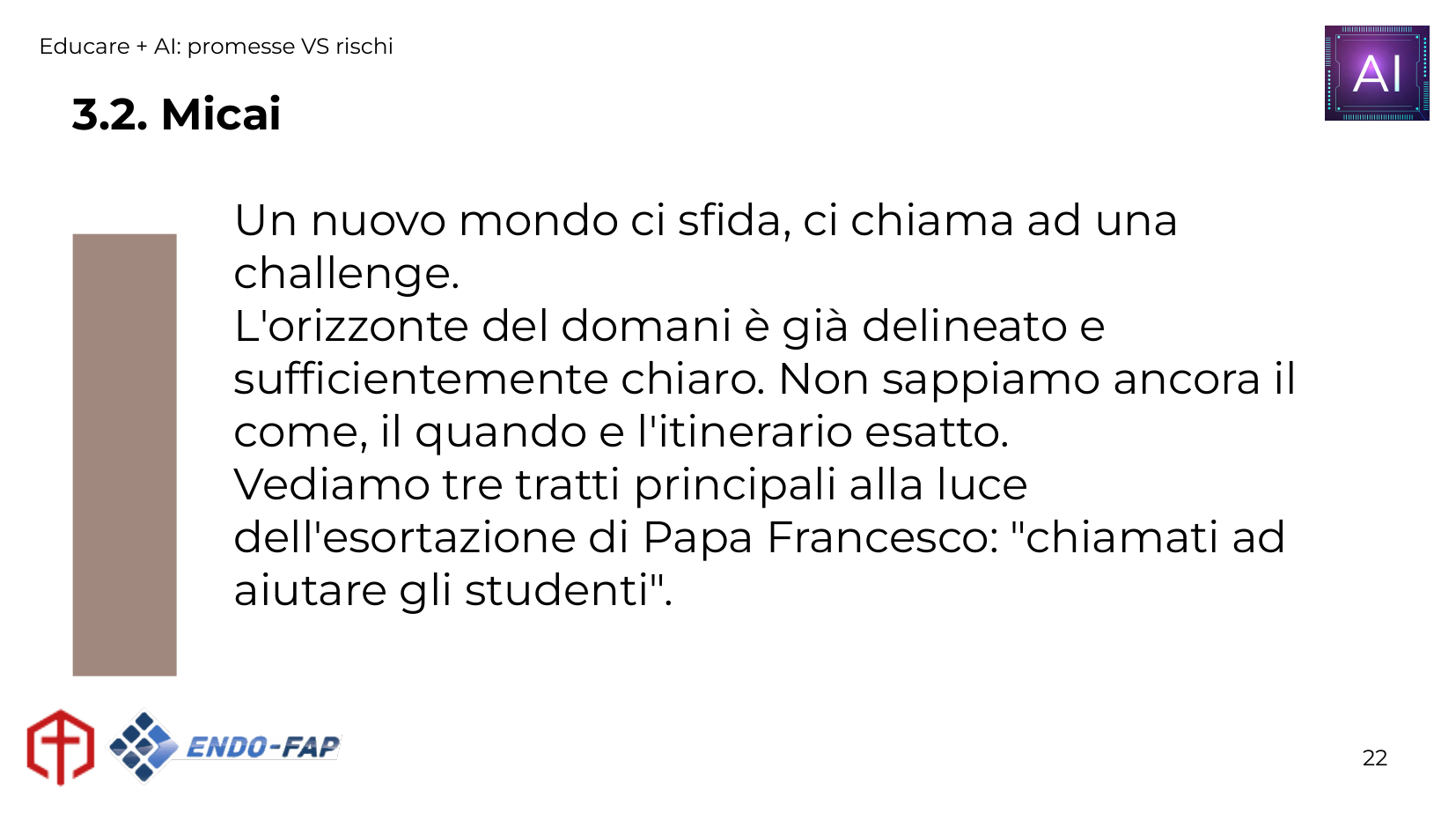

# 3.2. Micai
Un nuovo mondo ci sfida, ci chiama ad una challenge.
L'orizzonte del domani è già delineato e sufficientemente chiaro. Non sappiamo ancora il come, il quando e l'itinerario esatto.
Vediamo tre tratti principali alla luce dell'esortazione di Papa Francesco: "chiamati ad aiutare gli studenti".